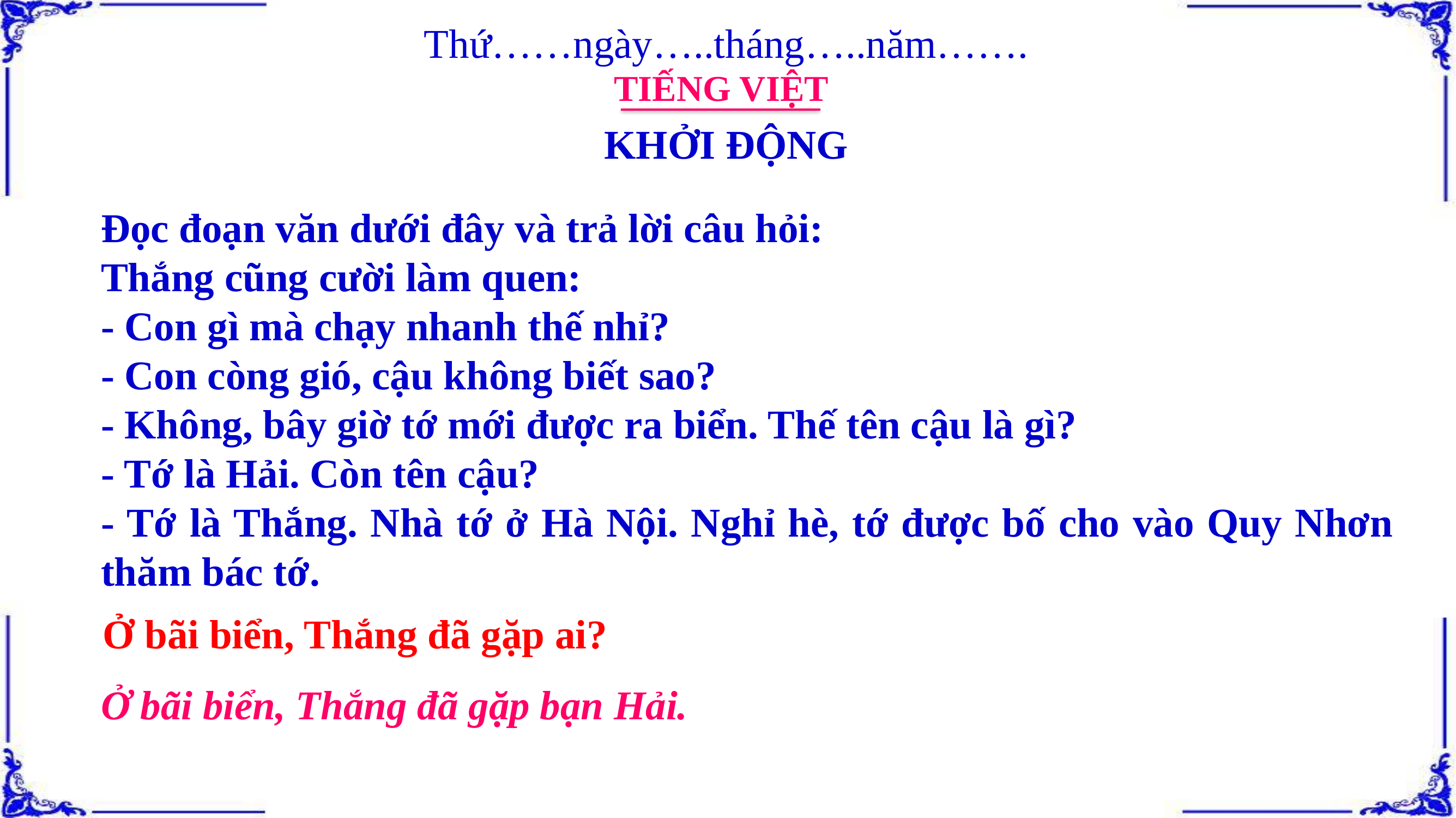

Thứ……ngày…..tháng…..năm…….
TIẾNG VIỆT
KHỞI ĐỘNG
Đọc đoạn văn dưới đây và trả lời câu hỏi:
Thắng cũng cười làm quen:
- Con gì mà chạy nhanh thế nhỉ?
- Con còng gió, cậu không biết sao?
- Không, bây giờ tớ mới được ra biển. Thế tên cậu là gì?
- Tớ là Hải. Còn tên cậu?
- Tớ là Thắng. Nhà tớ ở Hà Nội. Nghỉ hè, tớ được bố cho vào Quy Nhơn thăm bác tớ.
Ở bãi biển, Thắng đã gặp ai?
Ở bãi biển, Thắng đã gặp bạn Hải.